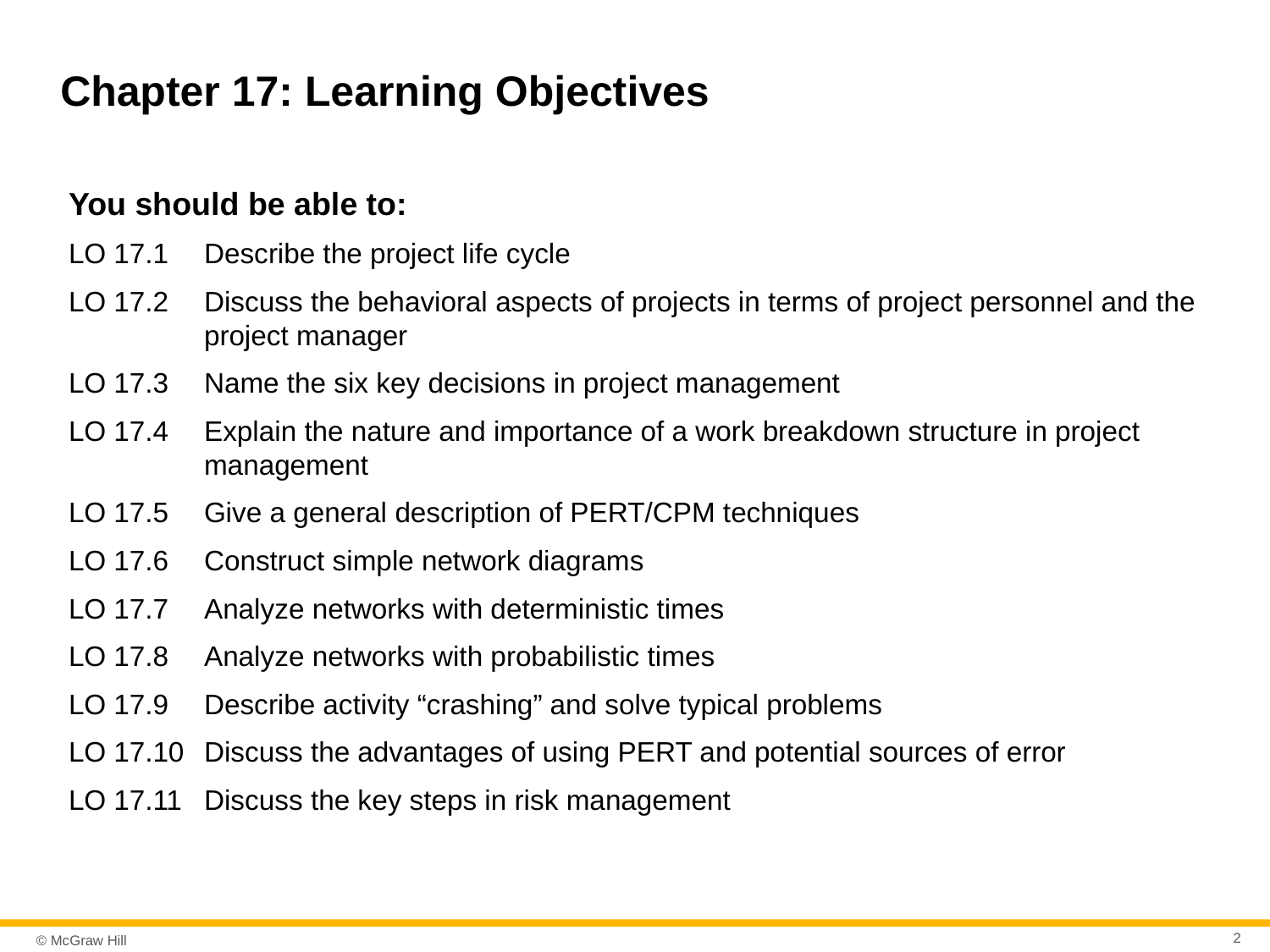

# Chapter 17: Learning Objectives
You should be able to:
LO 17.1	Describe the project life cycle
LO 17.2	Discuss the behavioral aspects of projects in terms of project personnel and the project manager
LO 17.3	Name the six key decisions in project management
LO 17.4	Explain the nature and importance of a work breakdown structure in project management
LO 17.5	Give a general description of PERT/CPM techniques
LO 17.6	Construct simple network diagrams
LO 17.7	Analyze networks with deterministic times
LO 17.8	Analyze networks with probabilistic times
LO 17.9	Describe activity “crashing” and solve typical problems
LO 17.10	Discuss the advantages of using PERT and potential sources of error
LO 17.11	Discuss the key steps in risk management